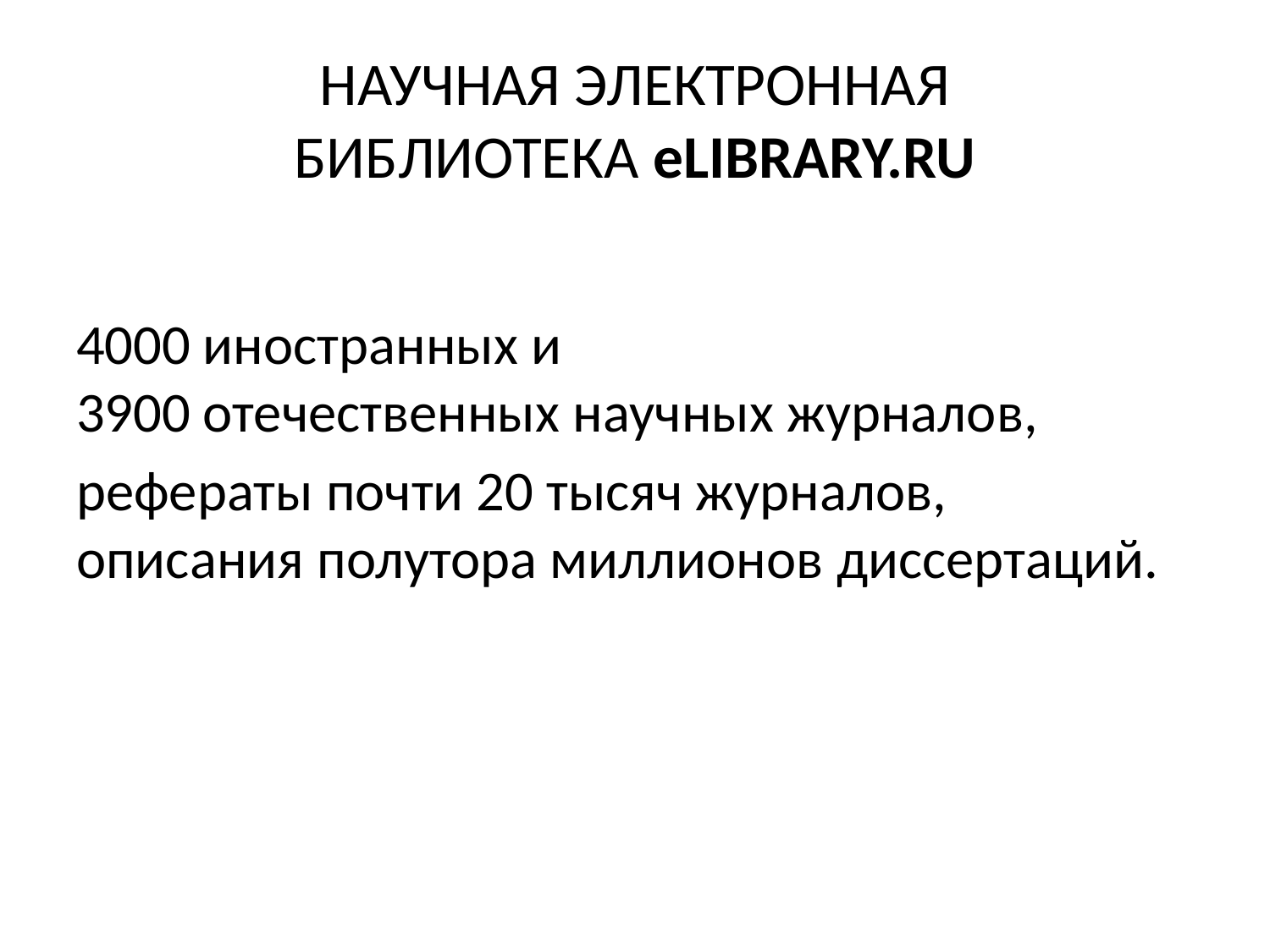

# НАУЧНАЯ ЭЛЕКТРОННАЯ БИБЛИОТЕКА eLIBRARY.RU

4000 иностранных и 3900 отечественных научных журналов,
рефераты почти 20 тысяч журналов, описания полутора миллионов диссертаций.